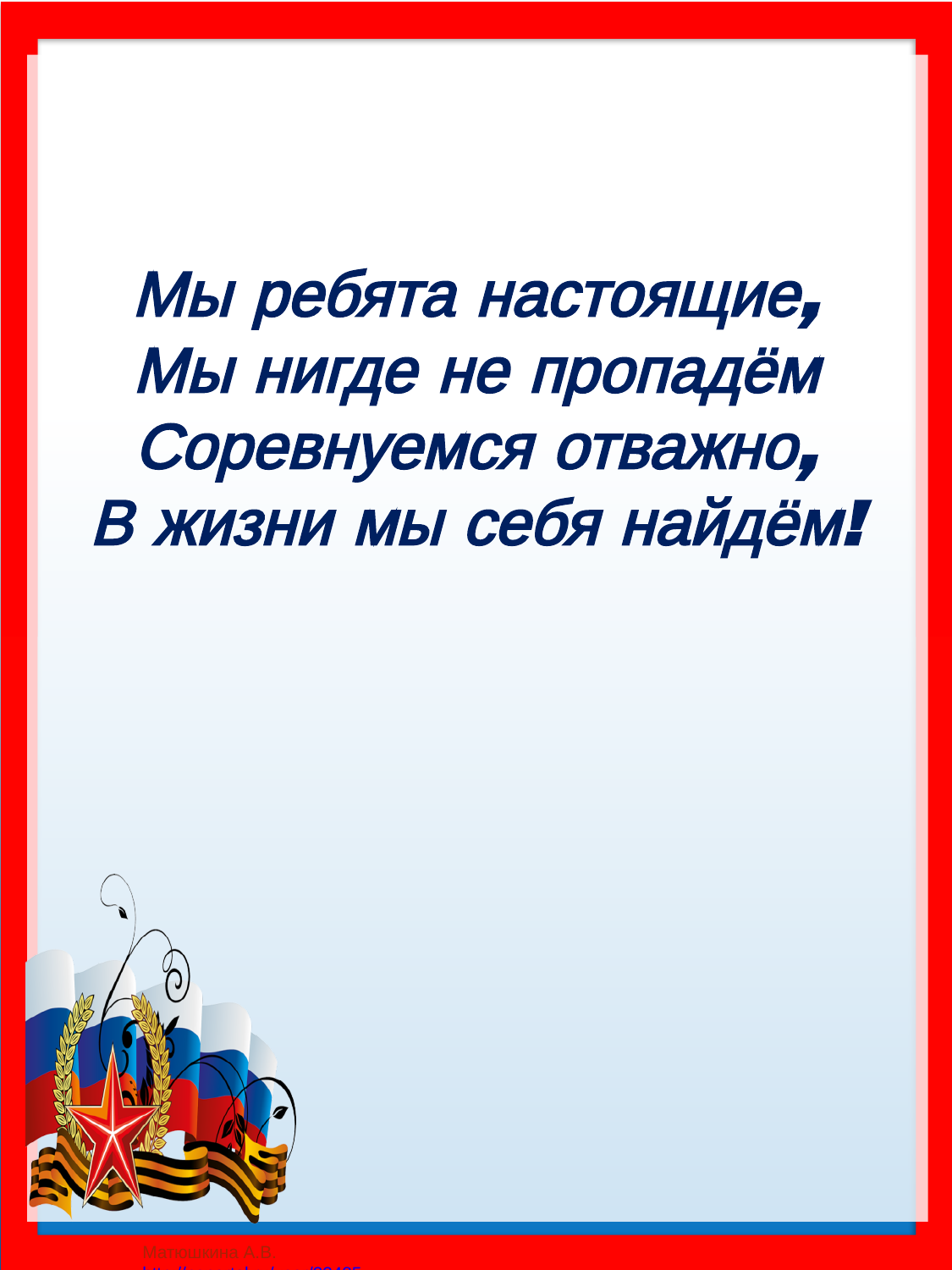

# Мы ребята настоящие, Мы нигде не пропадём Соревнуемся отважно, В жизни мы себя найдём!